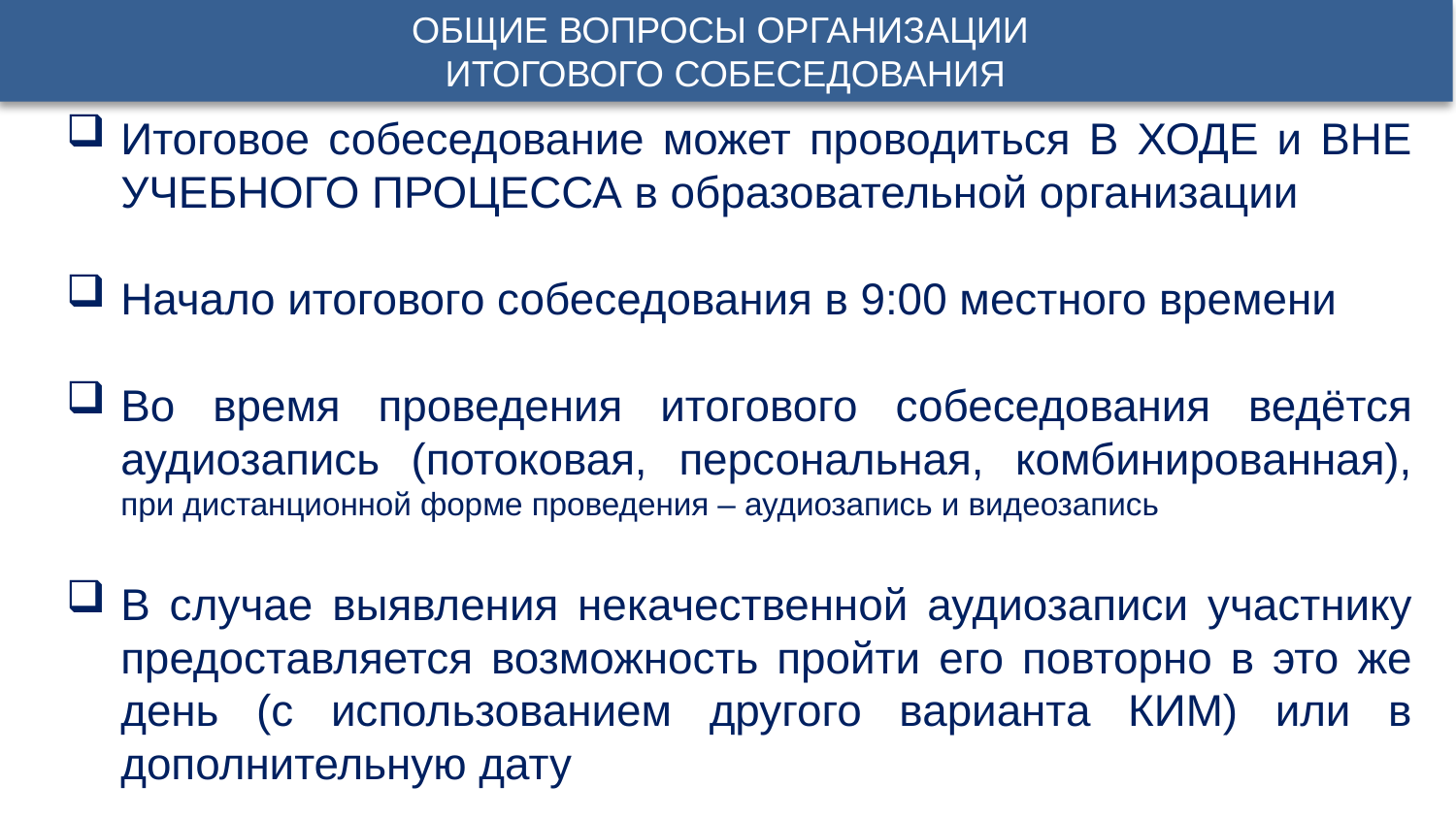

ОБЩИЕ ВОПРОСЫ ОРГАНИЗАЦИИ
ИТОГОВОГО СОБЕСЕДОВАНИЯ
Итоговое собеседование может проводиться В ХОДЕ и ВНЕ УЧЕБНОГО ПРОЦЕССА в образовательной организации

Начало итогового собеседования в 9:00 местного времени

Во время проведения итогового собеседования ведётся аудиозапись (потоковая, персональная, комбинированная), при дистанционной форме проведения – аудиозапись и видеозапись

В случае выявления некачественной аудиозаписи участнику предоставляется возможность пройти его повторно в это же день (с использованием другого варианта КИМ) или в дополнительную дату